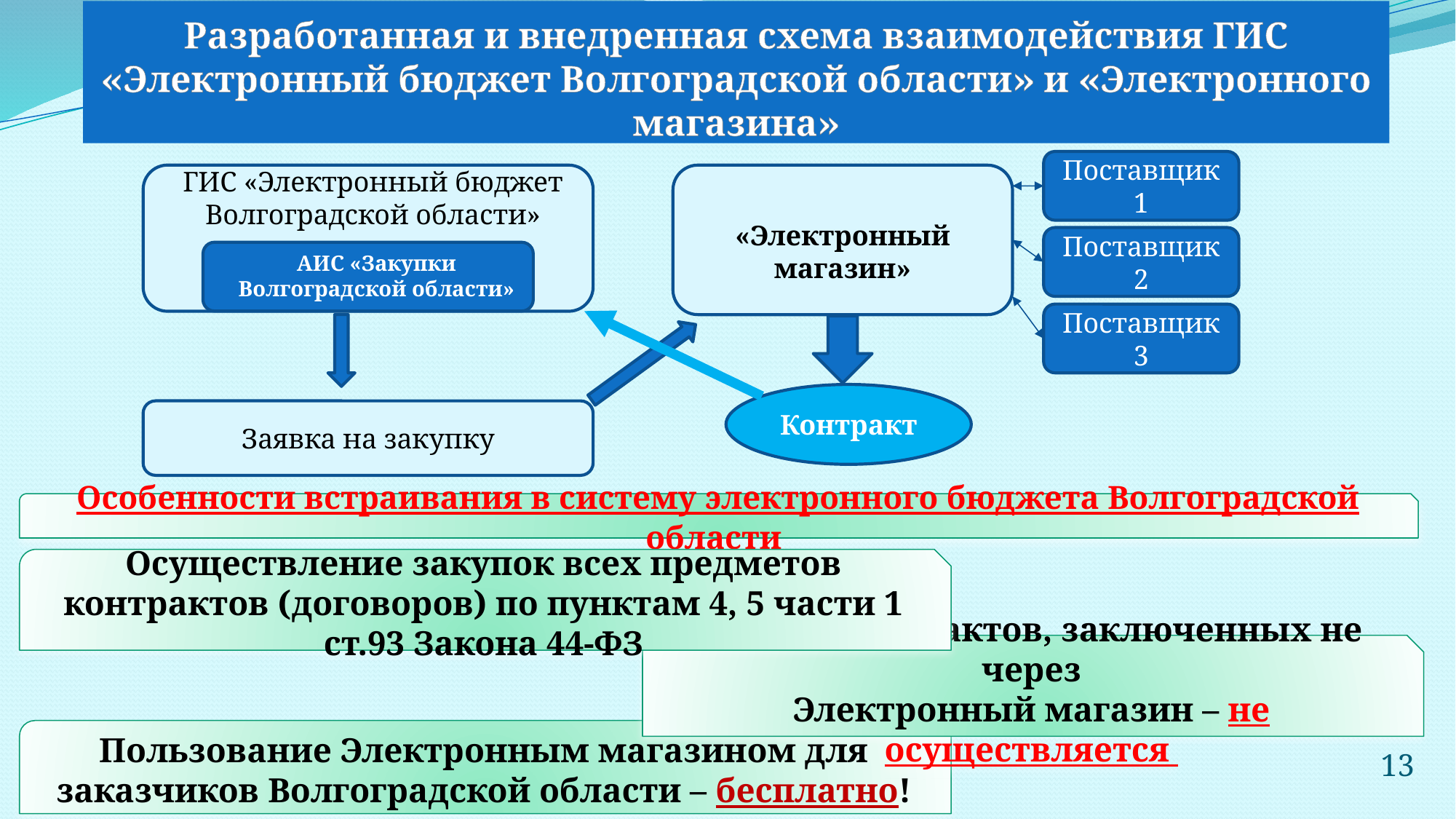

# Разработанная и внедренная схема взаимодействия ГИС «Электронный бюджет Волгоградской области» и «Электронного магазина»
Поставщик 1
ГИС «Электронный бюджет Волгоградской области»

АИС «Закупки Волгоградской области»

«Электронный магазин»
Поставщик 2
Поставщик 3

Контракт

Заявка на закупку
Особенности встраивания в систему электронного бюджета Волгоградской области
Осуществление закупок всех предметов контрактов (договоров) по пунктам 4, 5 части 1 ст.93 Закона 44-ФЗ
Оплата контрактов, заключенных не через
Электронный магазин – не осуществляется
Пользование Электронным магазином для заказчиков Волгоградской области – бесплатно!
13